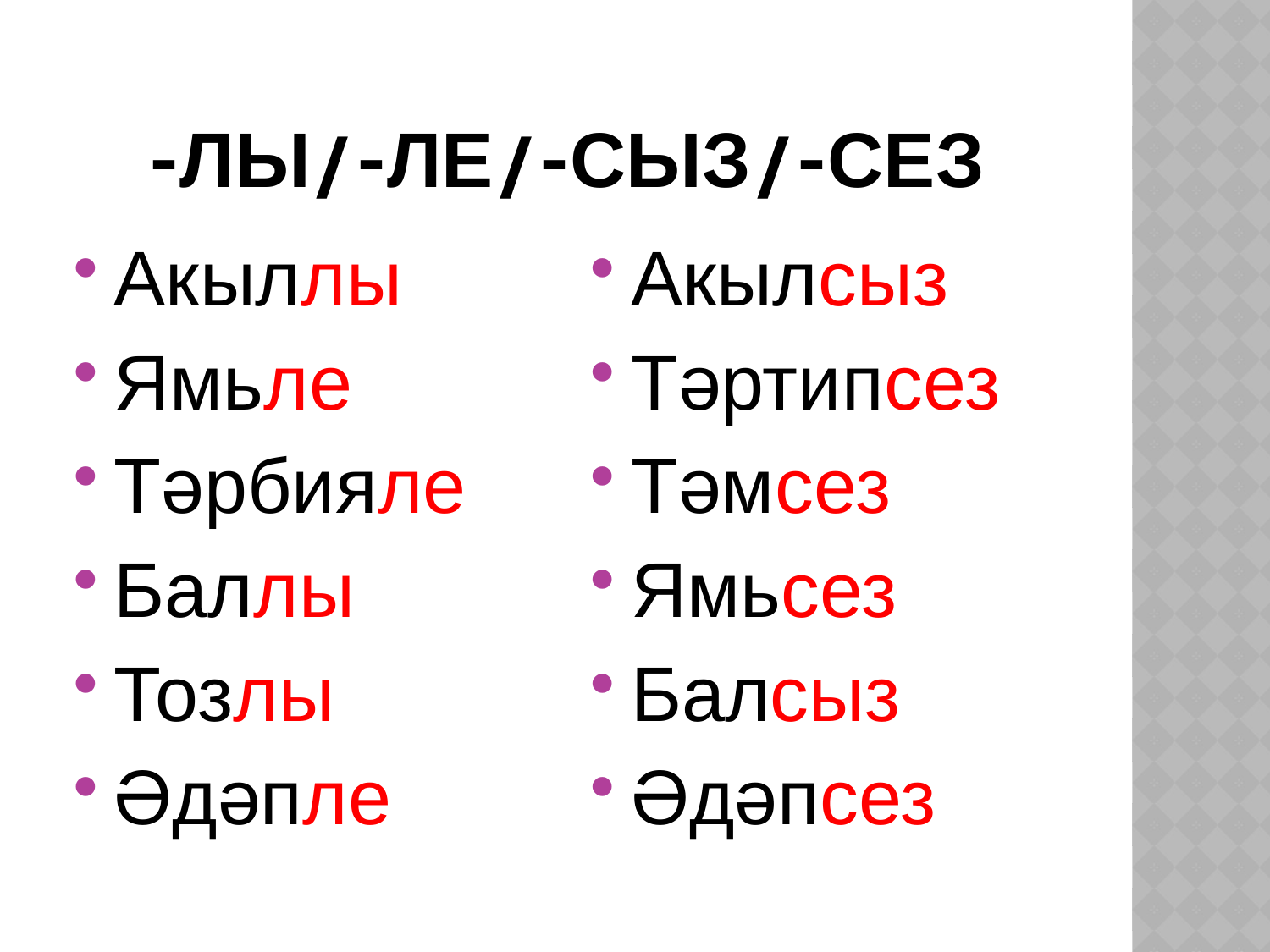

# -лы/-ле/-сыз/-сез
Акыллы
Ямьле
Тәрбияле
Баллы
Тозлы
Әдәпле
Акылсыз
Тәртипсез
Тәмсез
Ямьсез
Балсыз
Әдәпсез